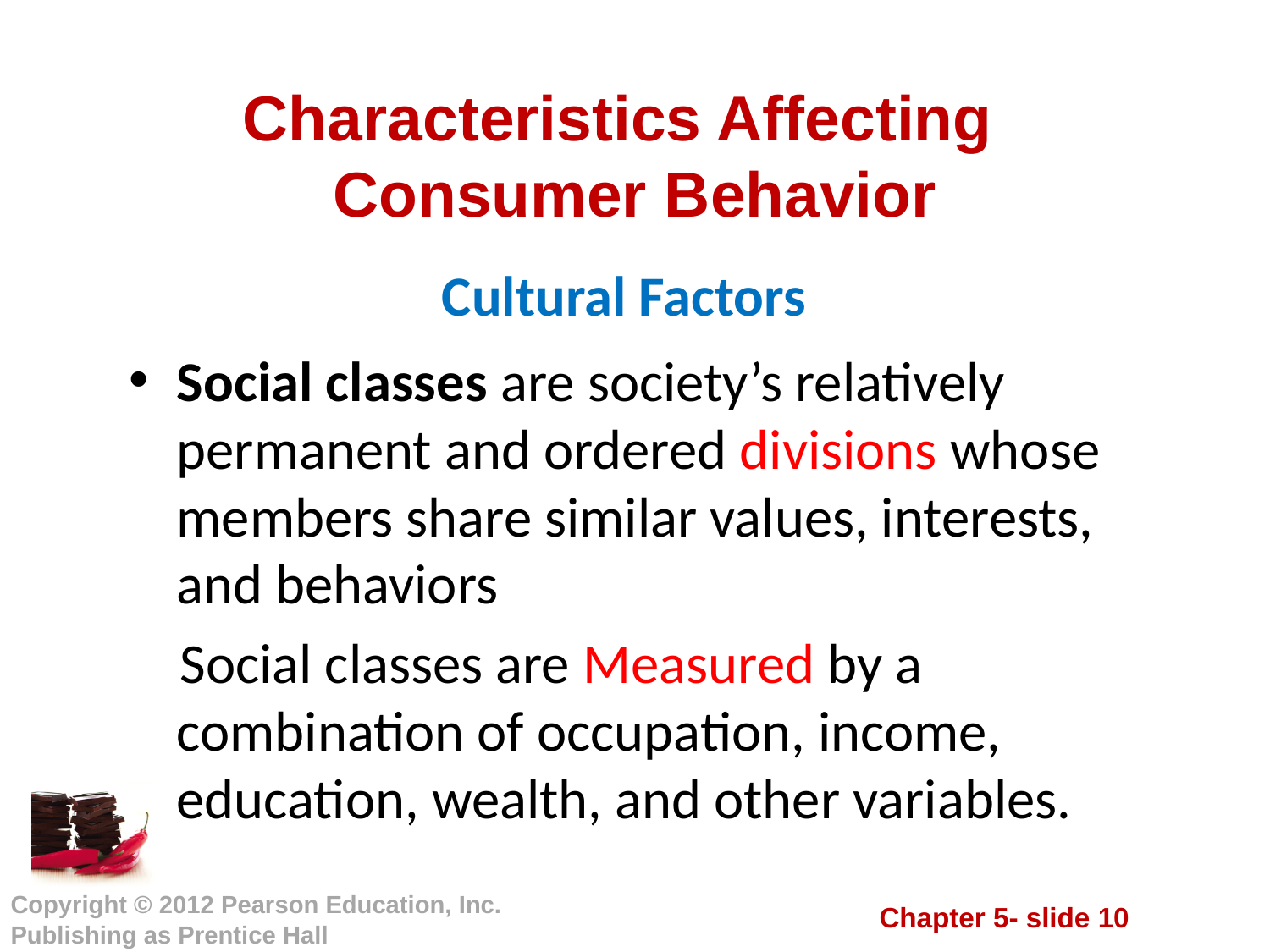

# Characteristics Affecting   Consumer Behavior
Cultural Factors

Social classes are society’s relatively permanent and ordered divisions whose members share similar values, interests, and behaviors
    Social classes are Measured by a combination of occupation, income, education, wealth, and other variables.